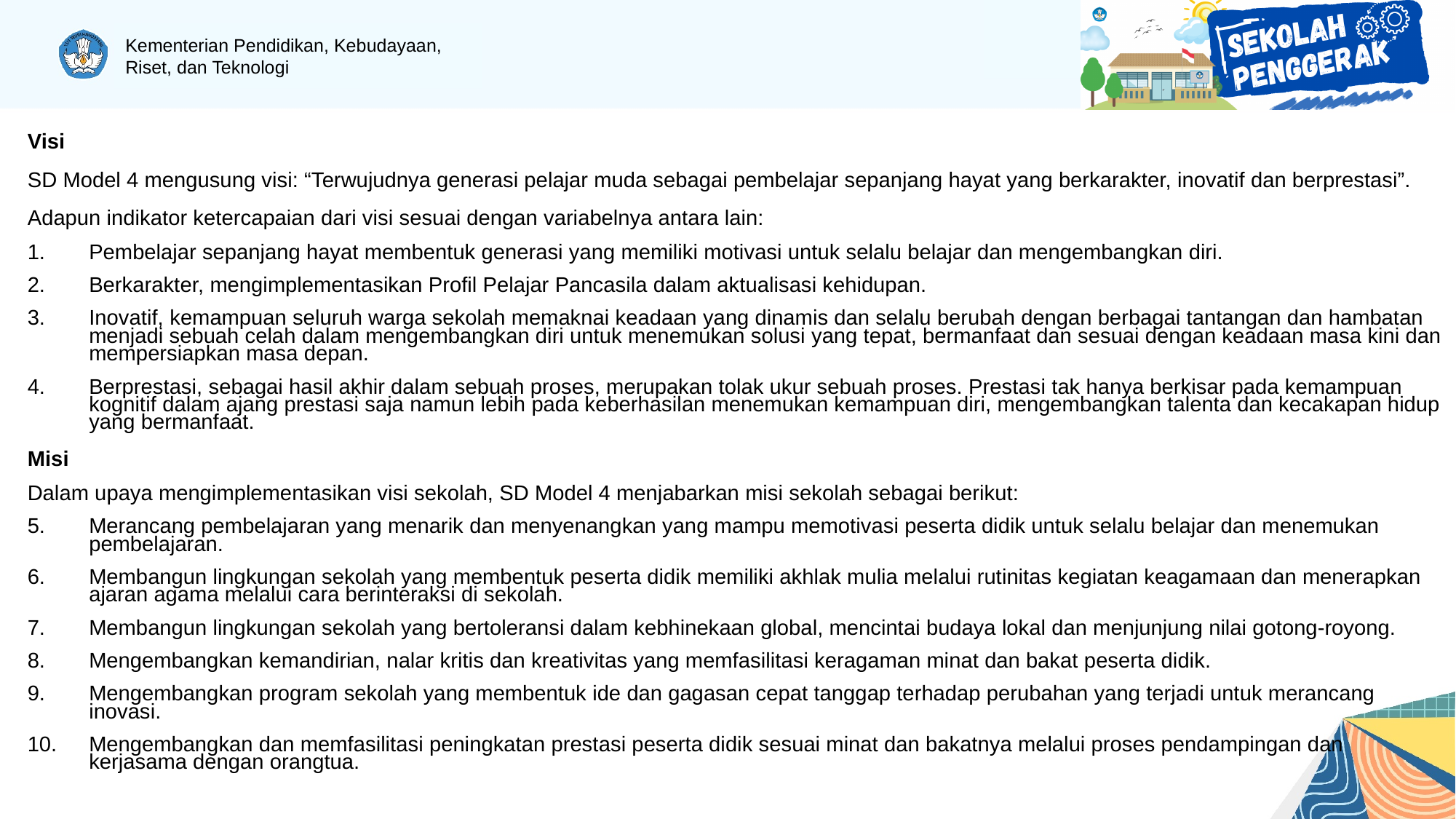

Visi
SD Model 4 mengusung visi: “Terwujudnya generasi pelajar muda sebagai pembelajar sepanjang hayat yang berkarakter, inovatif dan berprestasi”.
Adapun indikator ketercapaian dari visi sesuai dengan variabelnya antara lain:
Pembelajar sepanjang hayat membentuk generasi yang memiliki motivasi untuk selalu belajar dan mengembangkan diri.
Berkarakter, mengimplementasikan Profil Pelajar Pancasila dalam aktualisasi kehidupan.
Inovatif, kemampuan seluruh warga sekolah memaknai keadaan yang dinamis dan selalu berubah dengan berbagai tantangan dan hambatan menjadi sebuah celah dalam mengembangkan diri untuk menemukan solusi yang tepat, bermanfaat dan sesuai dengan keadaan masa kini dan mempersiapkan masa depan.
Berprestasi, sebagai hasil akhir dalam sebuah proses, merupakan tolak ukur sebuah proses. Prestasi tak hanya berkisar pada kemampuan kognitif dalam ajang prestasi saja namun lebih pada keberhasilan menemukan kemampuan diri, mengembangkan talenta dan kecakapan hidup yang bermanfaat.
Misi
Dalam upaya mengimplementasikan visi sekolah, SD Model 4 menjabarkan misi sekolah sebagai berikut:
Merancang pembelajaran yang menarik dan menyenangkan yang mampu memotivasi peserta didik untuk selalu belajar dan menemukan pembelajaran.
Membangun lingkungan sekolah yang membentuk peserta didik memiliki akhlak mulia melalui rutinitas kegiatan keagamaan dan menerapkan ajaran agama melalui cara berinteraksi di sekolah.
Membangun lingkungan sekolah yang bertoleransi dalam kebhinekaan global, mencintai budaya lokal dan menjunjung nilai gotong-royong.
Mengembangkan kemandirian, nalar kritis dan kreativitas yang memfasilitasi keragaman minat dan bakat peserta didik.
Mengembangkan program sekolah yang membentuk ide dan gagasan cepat tanggap terhadap perubahan yang terjadi untuk merancang inovasi.
Mengembangkan dan memfasilitasi peningkatan prestasi peserta didik sesuai minat dan bakatnya melalui proses pendampingan dan kerjasama dengan orangtua.